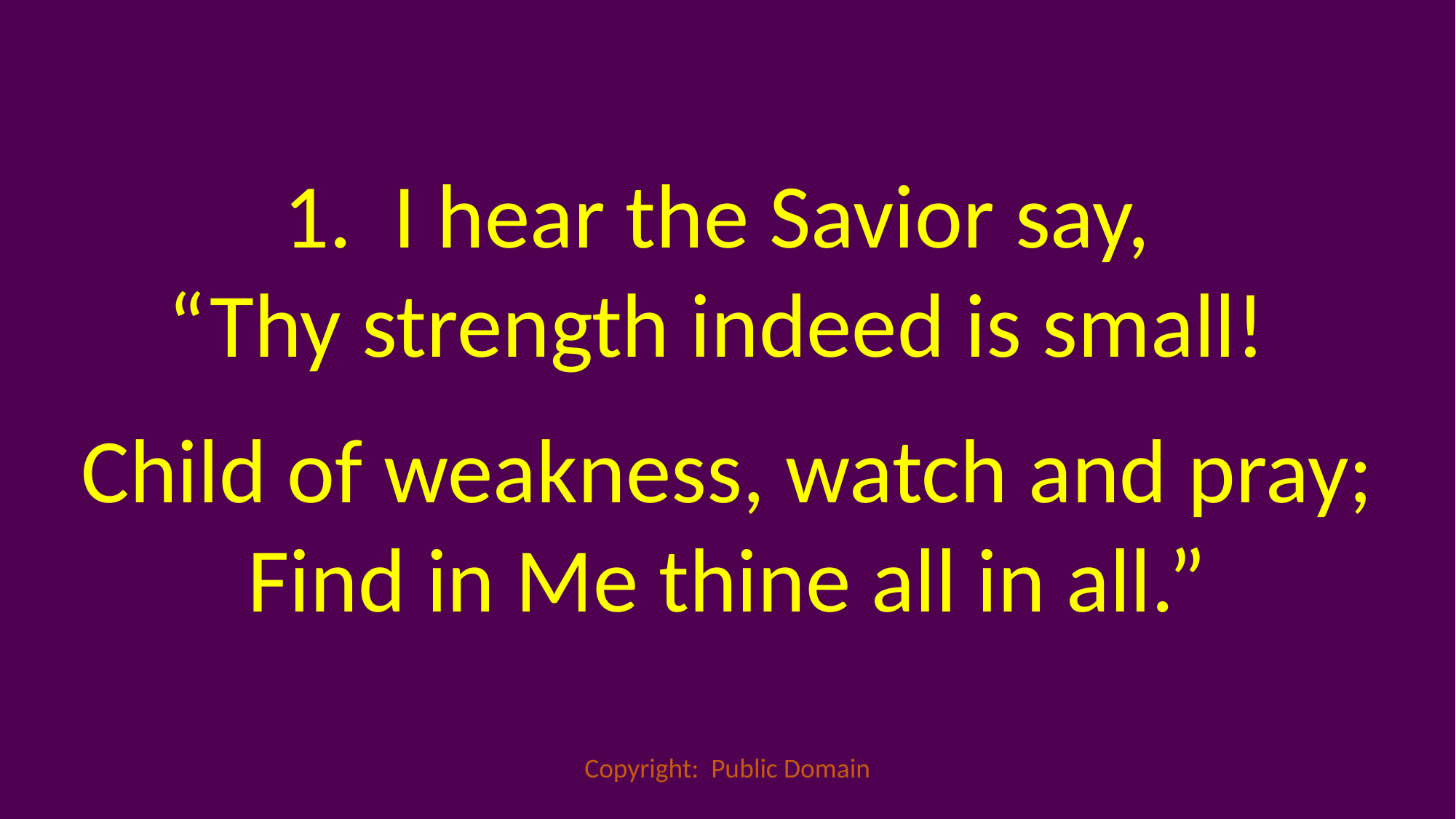

1.  I hear the Savior say,
“Thy strength indeed is small!
Child of weakness, watch and pray;
Find in Me thine all in all.”
Copyright:  Public Domain